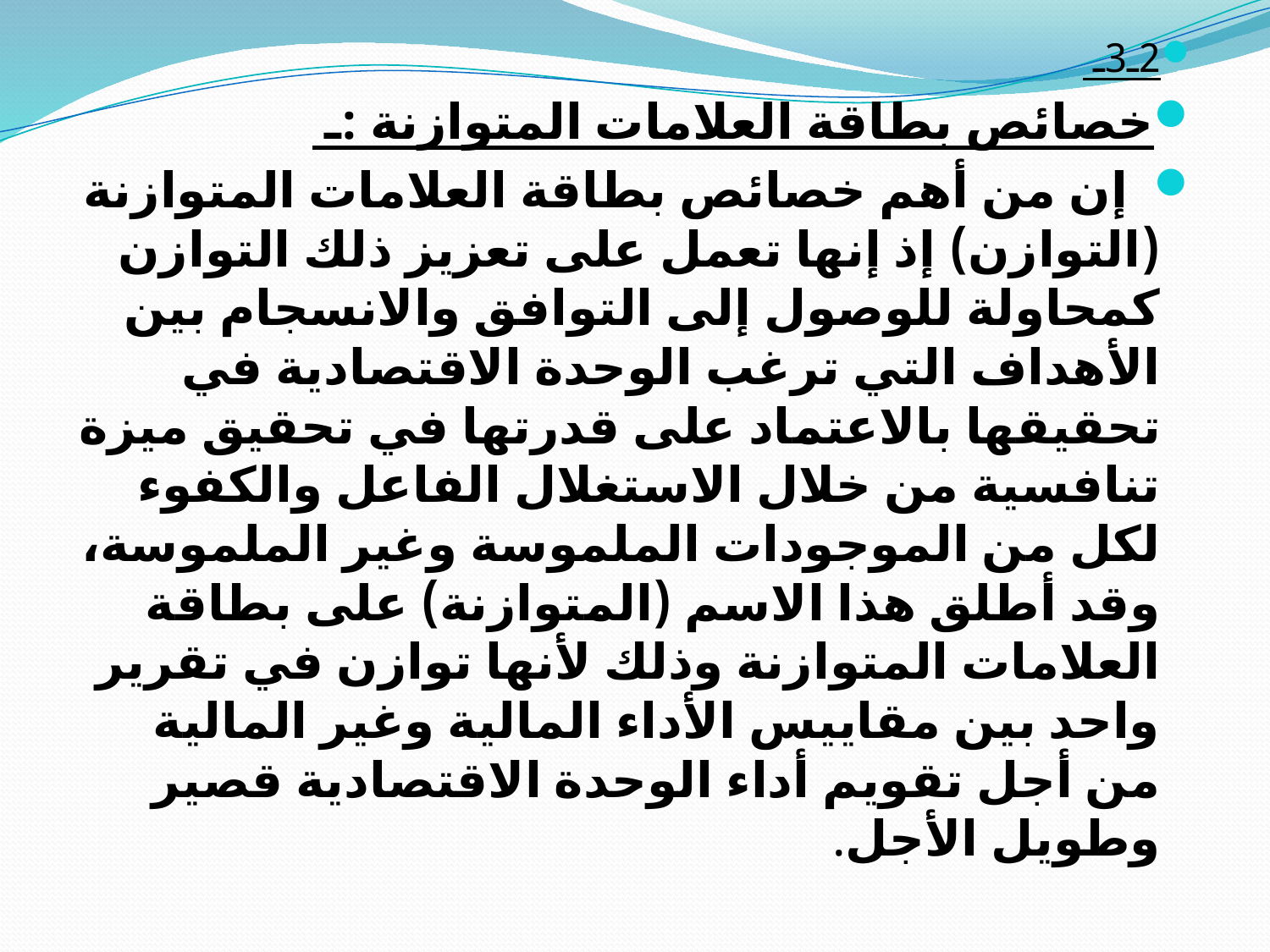

2ـ3ـ
خصائص بطاقة العلامات المتوازنة :ـ
  إن من أهم خصائص بطاقة العلامات المتوازنة (التوازن) إذ إنها تعمل على تعزيز ذلك التوازن كمحاولة للوصول إلى التوافق والانسجام بين الأهداف التي ترغب الوحدة الاقتصادية في تحقيقها بالاعتماد على قدرتها في تحقيق ميزة تنافسية من خلال الاستغلال الفاعل والكفوء لكل من الموجودات الملموسة وغير الملموسة، وقد أطلق هذا الاسم (المتوازنة) على بطاقة العلامات المتوازنة وذلك لأنها توازن في تقرير واحد بين مقاييس الأداء المالية وغير المالية من أجل تقويم أداء الوحدة الاقتصادية قصير وطويل الأجل.
#